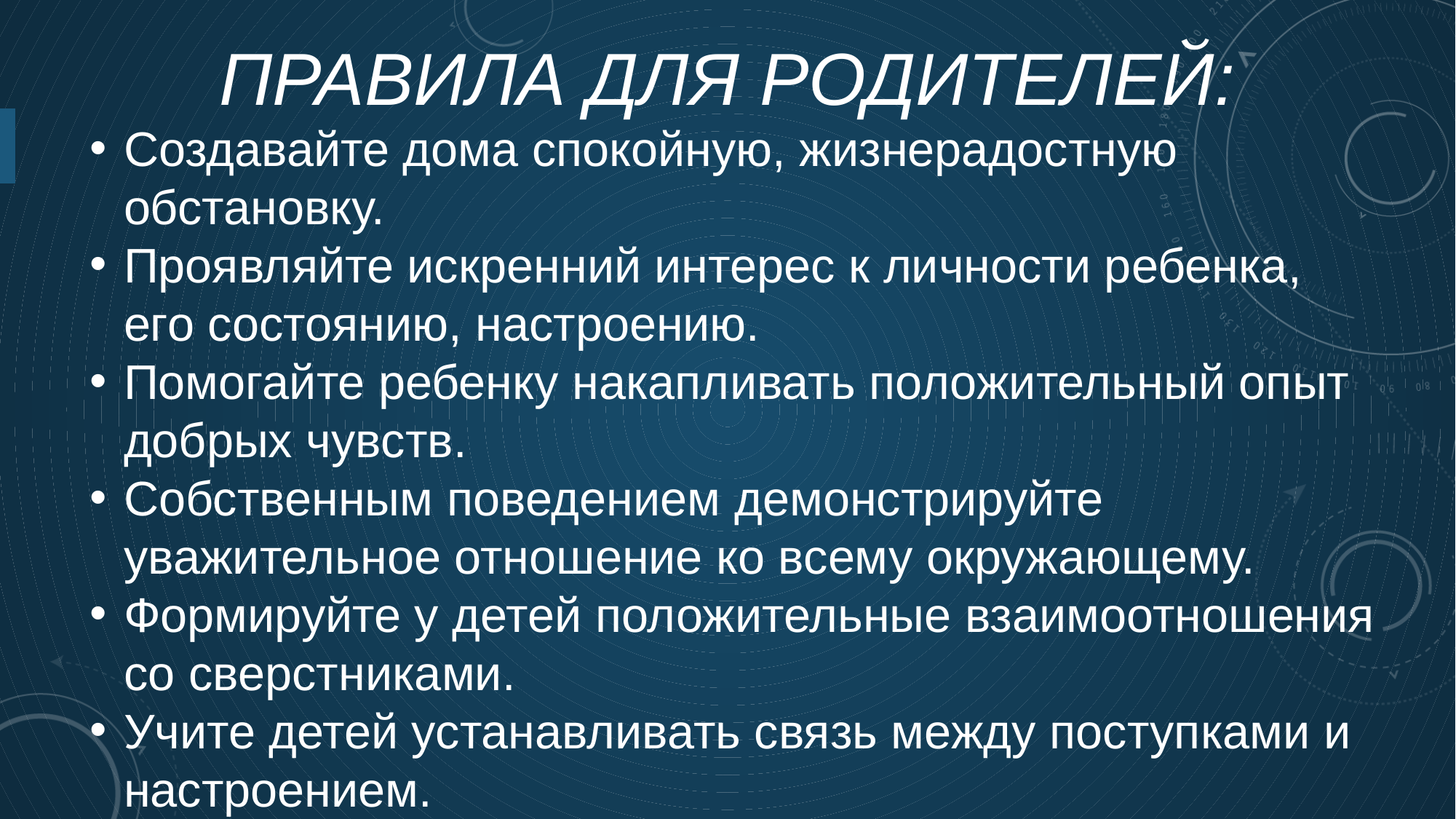

# Правила для родителей:
Создавайте дома спокойную, жизнерадостную обстановку.
Проявляйте искренний интерес к личности ребенка, его состоянию, настроению.
Помогайте ребенку накапливать положительный опыт добрых чувств.
Собственным поведением демонстрируйте уважительное отношение ко всему окружающему.
Формируйте у детей положительные взаимоотношения со сверстниками.
Учите детей устанавливать связь между поступками и настроением.
Чаще пользуйтесь поощрением, поддержкой детей, чем порицанием и запрещением.
Доверяйте друг другу.